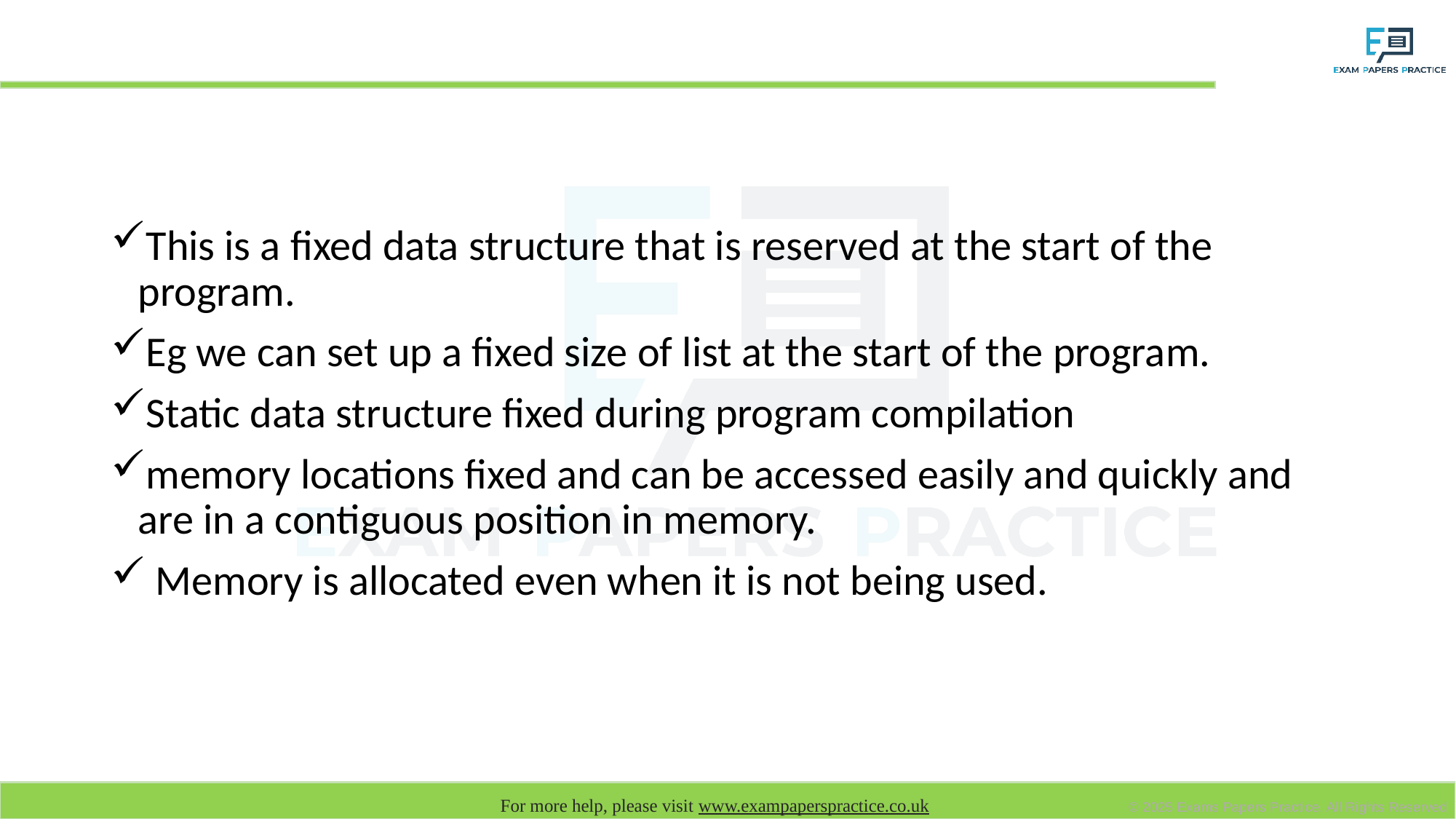

# Static Data Structure
This is a fixed data structure that is reserved at the start of the program.
Eg we can set up a fixed size of list at the start of the program.
Static data structure fixed during program compilation
memory locations fixed and can be accessed easily and quickly and are in a contiguous position in memory.
 Memory is allocated even when it is not being used.